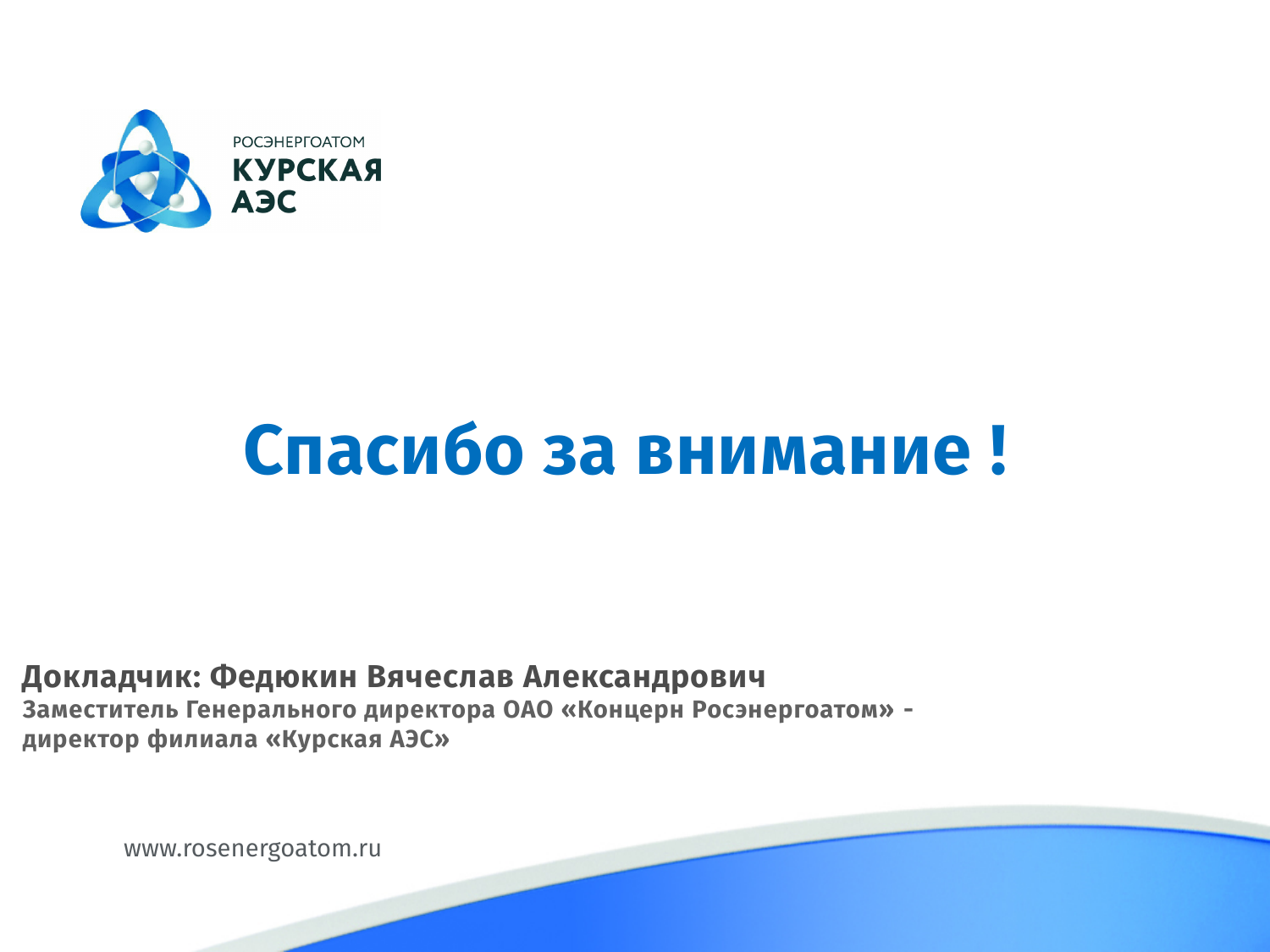

Спасибо за внимание !
Докладчик: Федюкин Вячеслав Александрович
Заместитель Генерального директора ОАО «Концерн Росэнергоатом» - директор филиала «Курская АЭС»